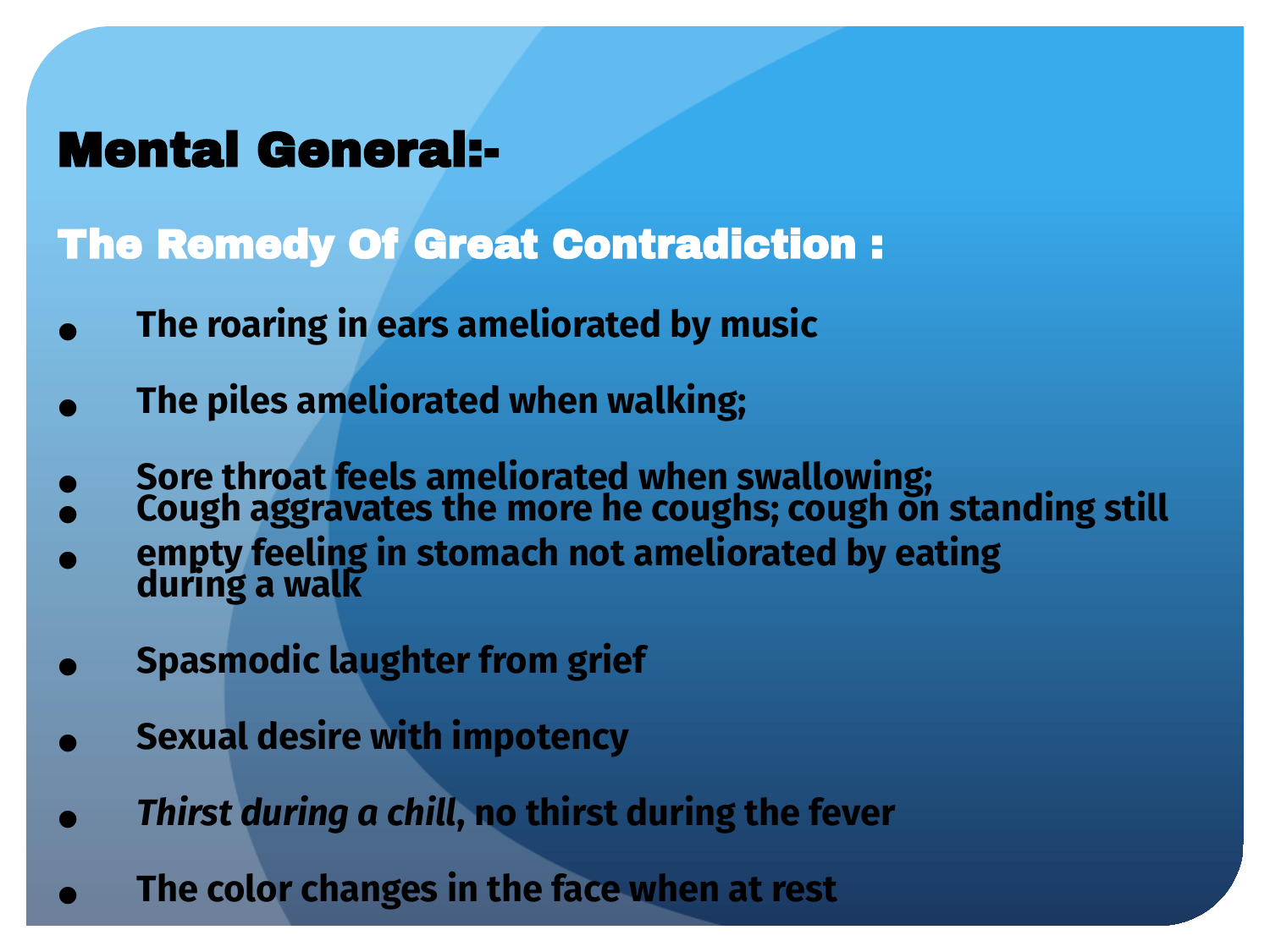

Mental General:-
The Remedy Of Great Contradiction :
The roaring in ears ameliorated by music
The piles ameliorated when walking;
Sore throat feels ameliorated when swallowing;
empty feeling in stomach not ameliorated by eating
Cough aggravates the more he coughs; cough on standing still during a walk
Spasmodic laughter from grief
Sexual desire with impotency
Thirst during a chill, no thirst during the fever
The color changes in the face when at rest